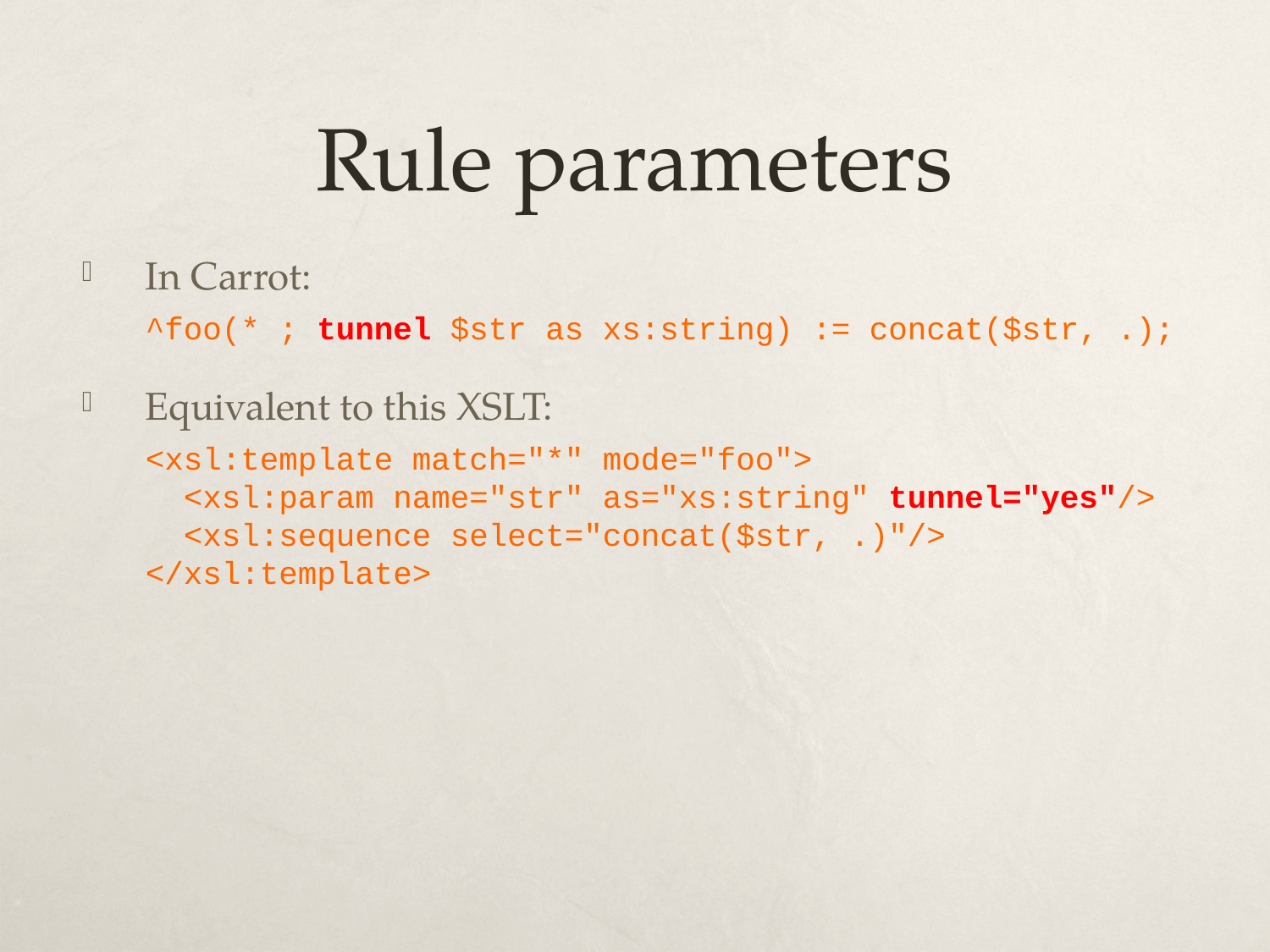

# Rule parameters
In Carrot:
^foo(* ; tunnel $str as xs:string) := concat($str, .);
Equivalent to this XSLT:
<xsl:template match="*" mode="foo">
  <xsl:param name="str" as="xs:string" tunnel="yes"/>
  <xsl:sequence select="concat($str, .)"/>
</xsl:template>